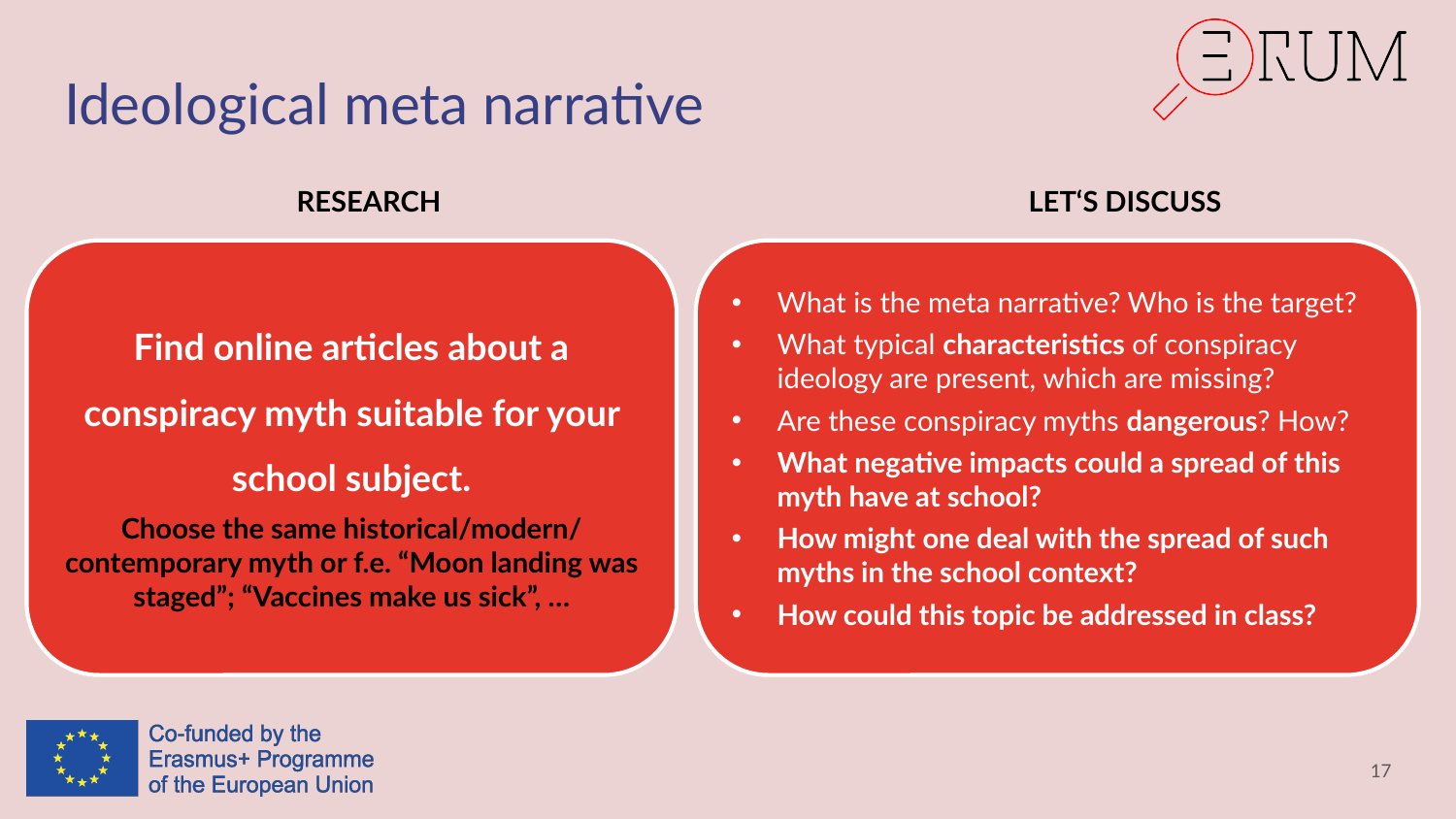

# Ideological meta narrative
RESEARCH

LET‘S DISCUSS

Find online articles about a conspiracy myth suitable for your school subject.
Choose the same historical/modern/ contemporary myth or f.e. “Moon landing was staged”; “Vaccines make us sick”, …
What is the meta narrative? Who is the target?
What typical characteristics of conspiracy ideology are present, which are missing?
Are these conspiracy myths dangerous? How?
What negative impacts could a spread of this myth have at school?
How might one deal with the spread of such myths in the school context?
How could this topic be addressed in class?
17